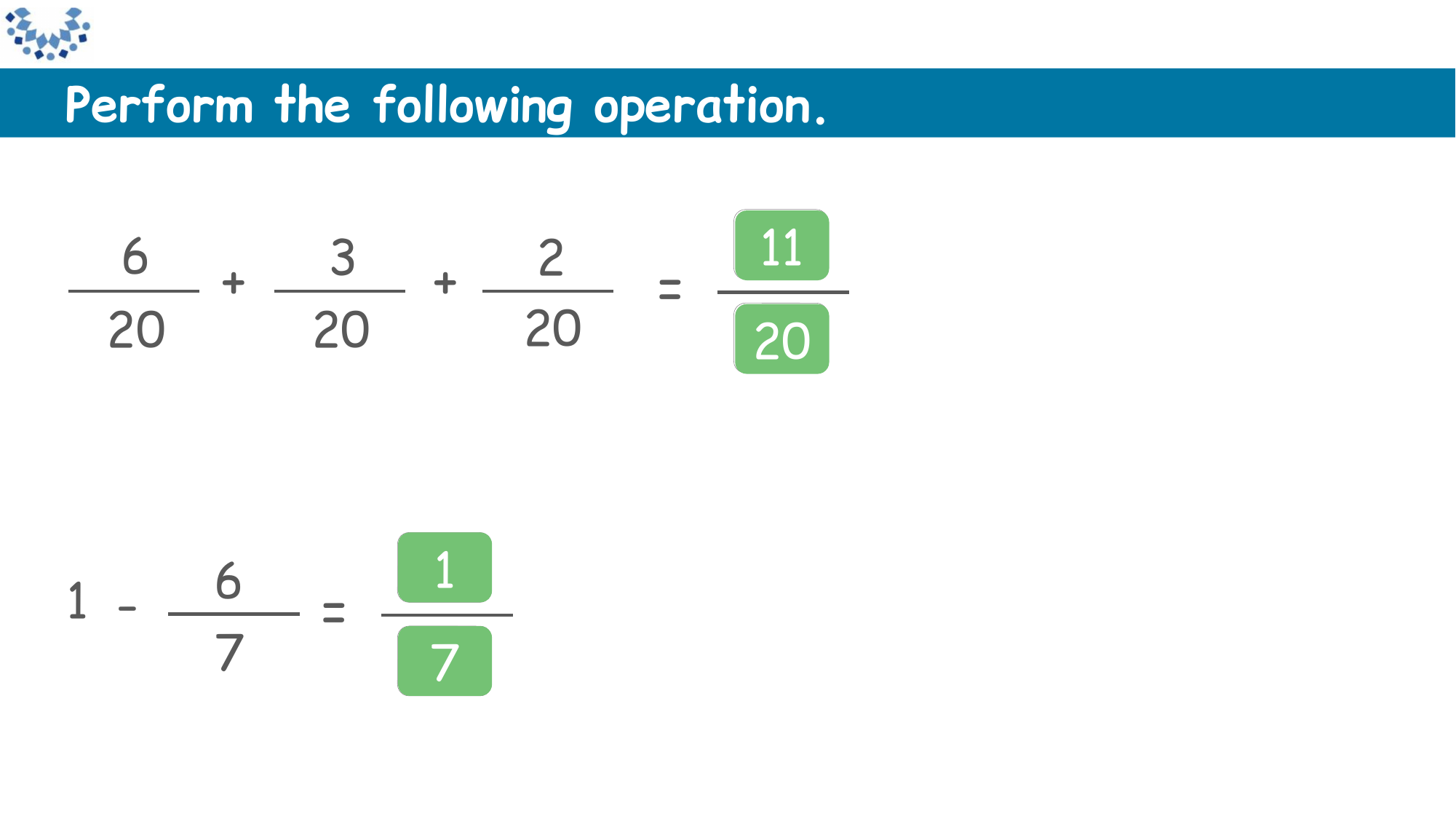

Perform the following operation.

11
20
6
20
3
20
2
20
+
+
=

1
7
6
7
1
-
=